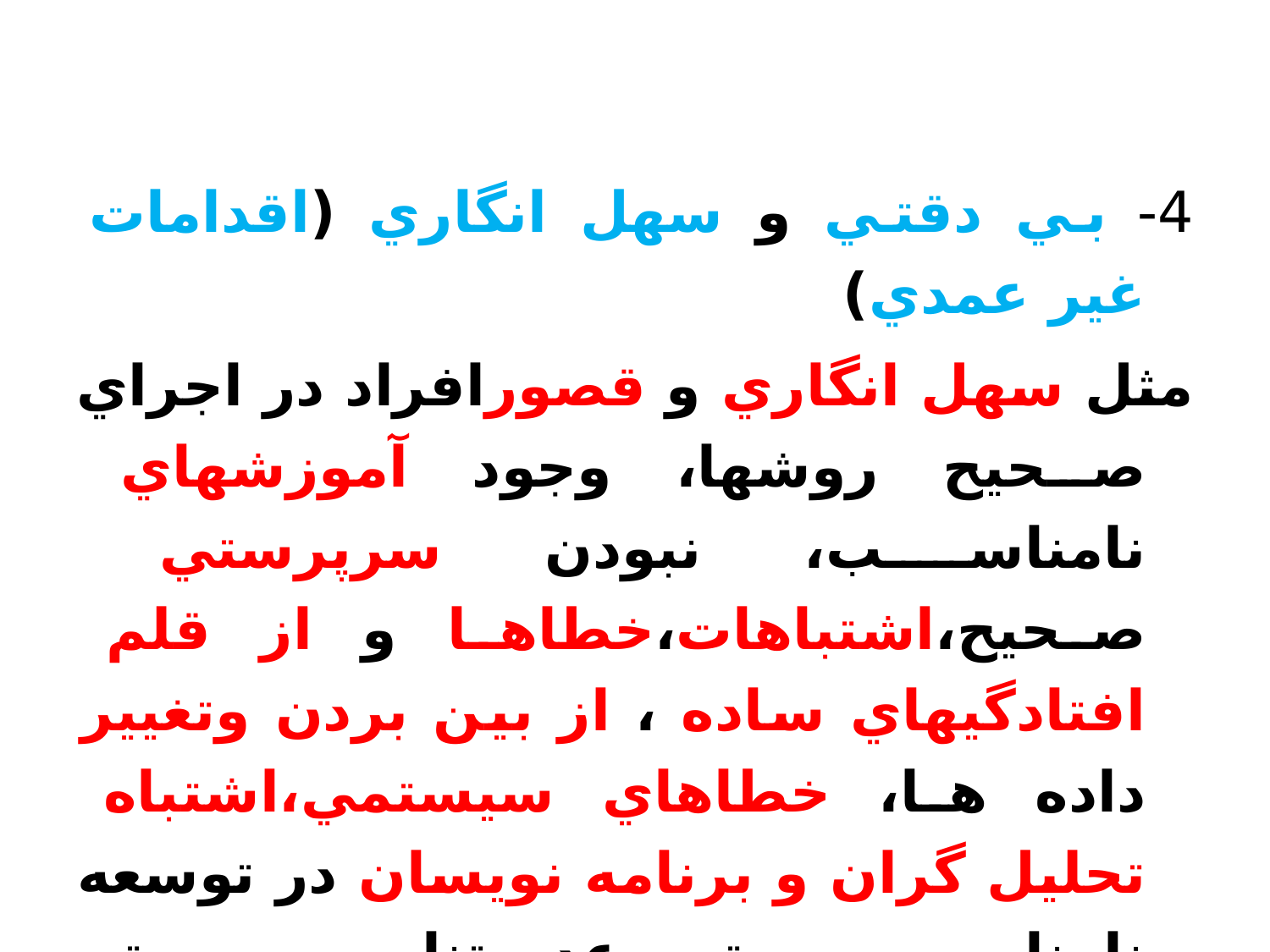

#
4- بي دقتي و سهل انگاري (اقدامات غير عمدي)
مثل سهل انگاري و قصورافراد در اجراي صحيح روشها، وجود آموزشهاي نامناسب، نبودن سرپرستي صحيح،اشتباهات،خطاها و از قلم افتادگيهاي ساده ، از بين بردن وتغيير داده ها، خطاهاي سيستمي،اشتباه تحليل گران و برنامه نويسان در توسعه نامناسب سيستم وعدم تناسب سيستم با ظرفيت ها و نيازهاي شركت